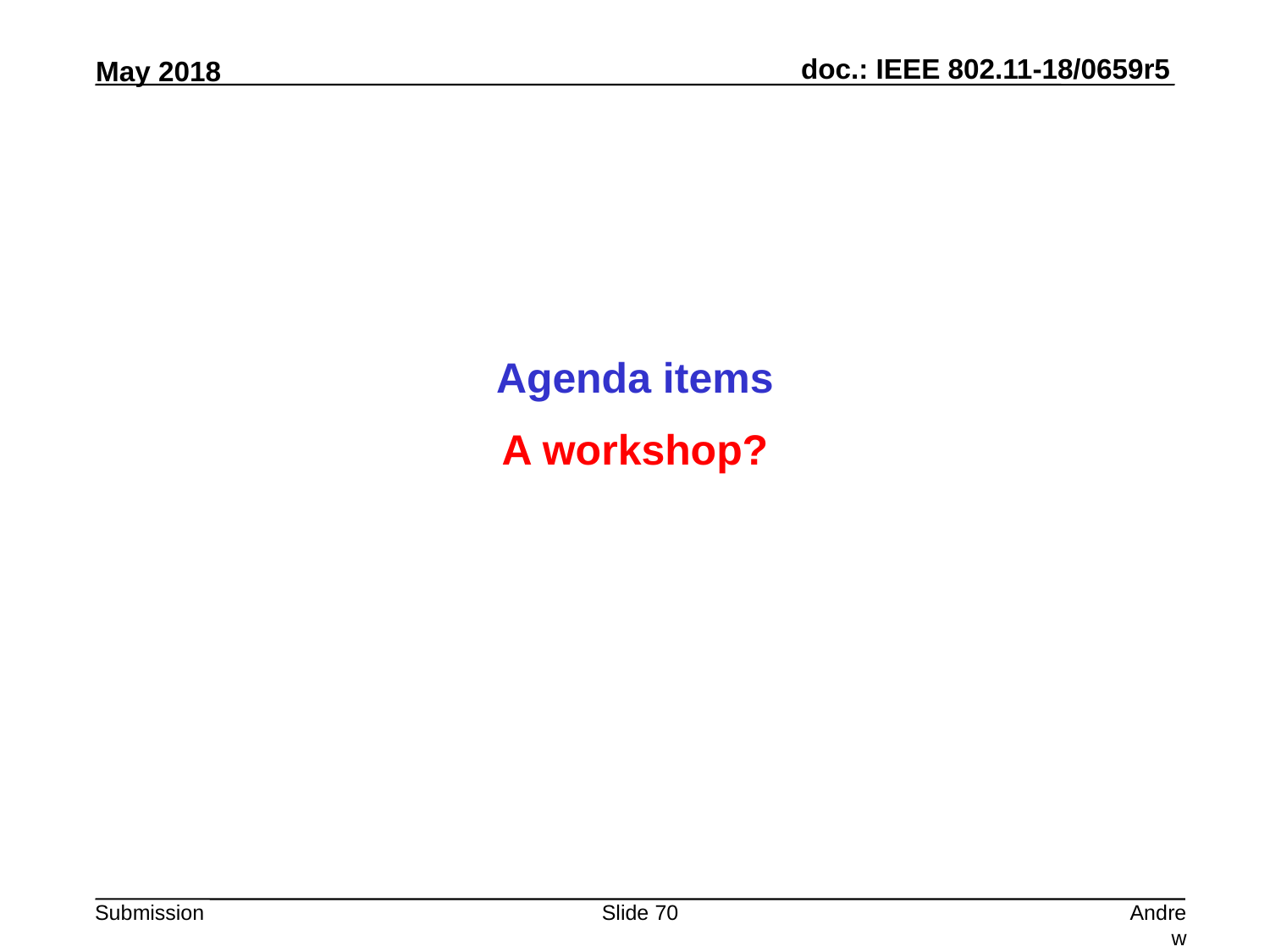

Agenda items
A workshop?
Slide 70
Andrew Myles, Cisco